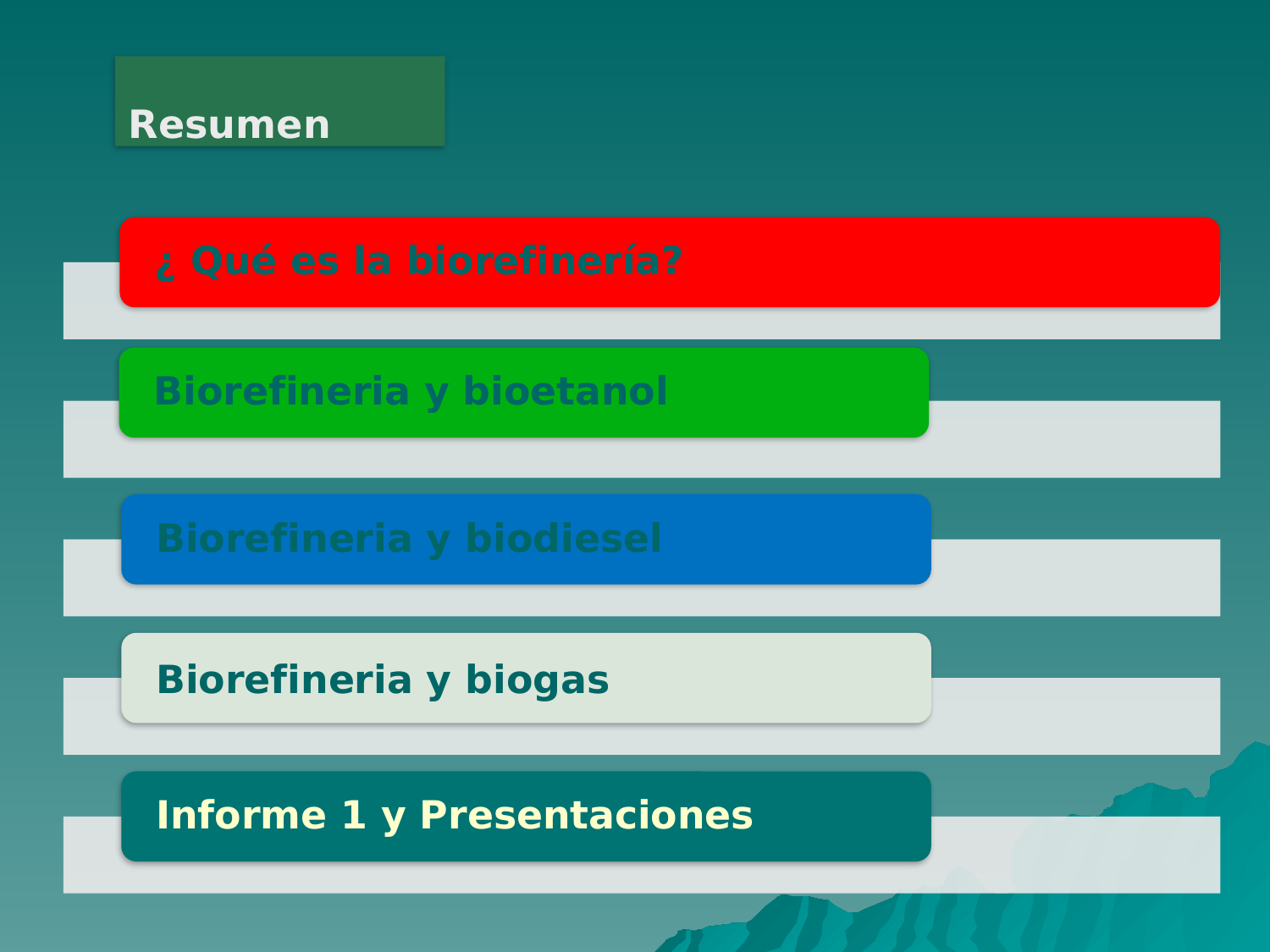

Resumen
¿ Qué es la biorefinería?
Biorefineria y bioetanol
Biorefineria y biodiesel
Biorefineria y biogas
Informe 1 y Presentaciones